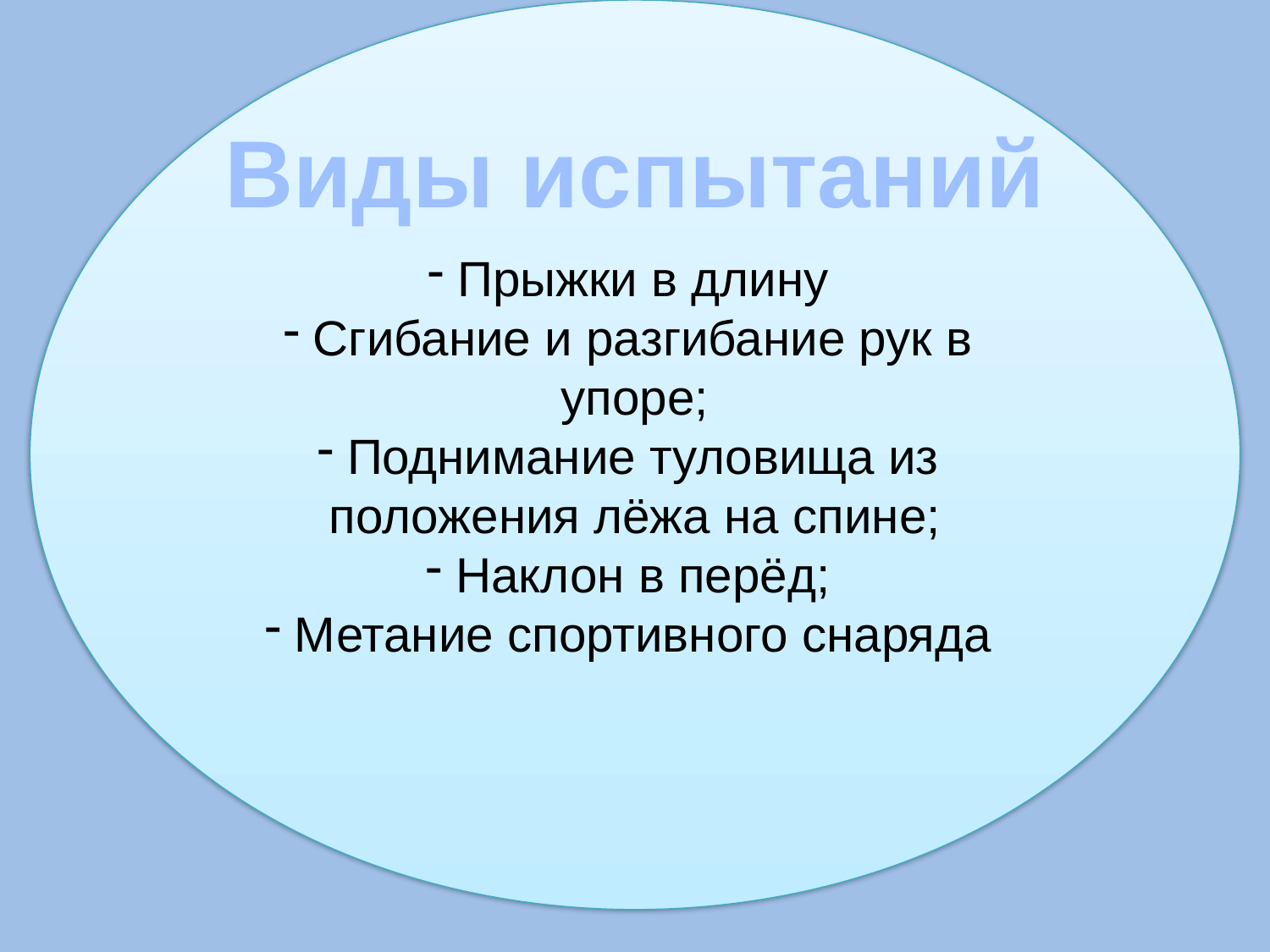

Прыжки в длину
Сгибание и разгибание рук в упоре;
Поднимание туловища из положения лёжа на спине;
Наклон в перёд;
Метание спортивного снаряда

Виды испытаний